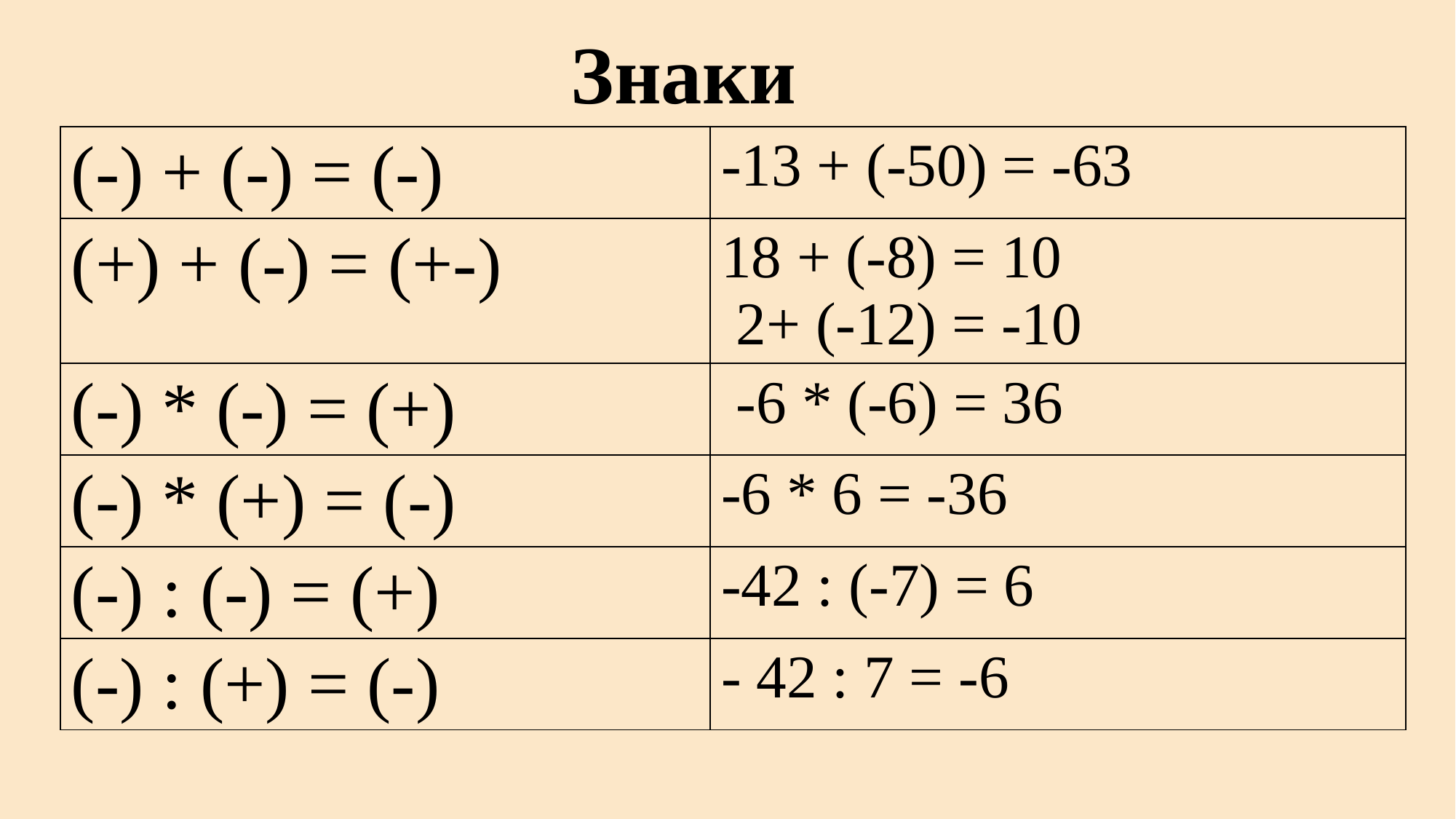

Знаки
| (-) + (-) = (-) | -13 + (-50) = -63 |
| --- | --- |
| (+) + (-) = (+-) | 18 + (-8) = 10 2+ (-12) = -10 |
| (-) \* (-) = (+) | -6 \* (-6) = 36 |
| (-) \* (+) = (-) | -6 \* 6 = -36 |
| (-) : (-) = (+) | -42 : (-7) = 6 |
| (-) : (+) = (-) | - 42 : 7 = -6 |